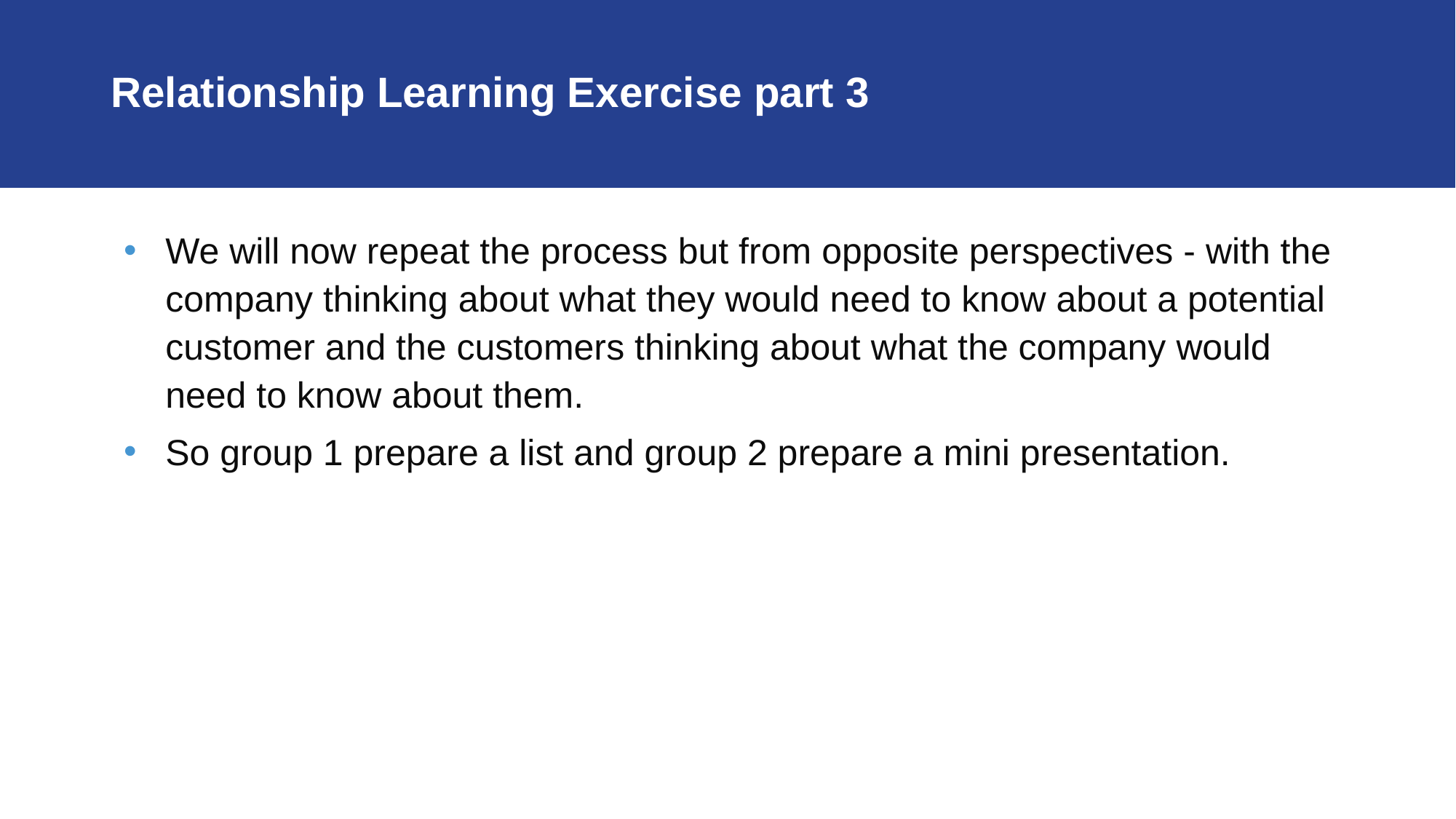

# Relationship Learning Exercise part 3
We will now repeat the process but from opposite perspectives - with the company thinking about what they would need to know about a potential customer and the customers thinking about what the company would need to know about them.
So group 1 prepare a list and group 2 prepare a mini presentation.